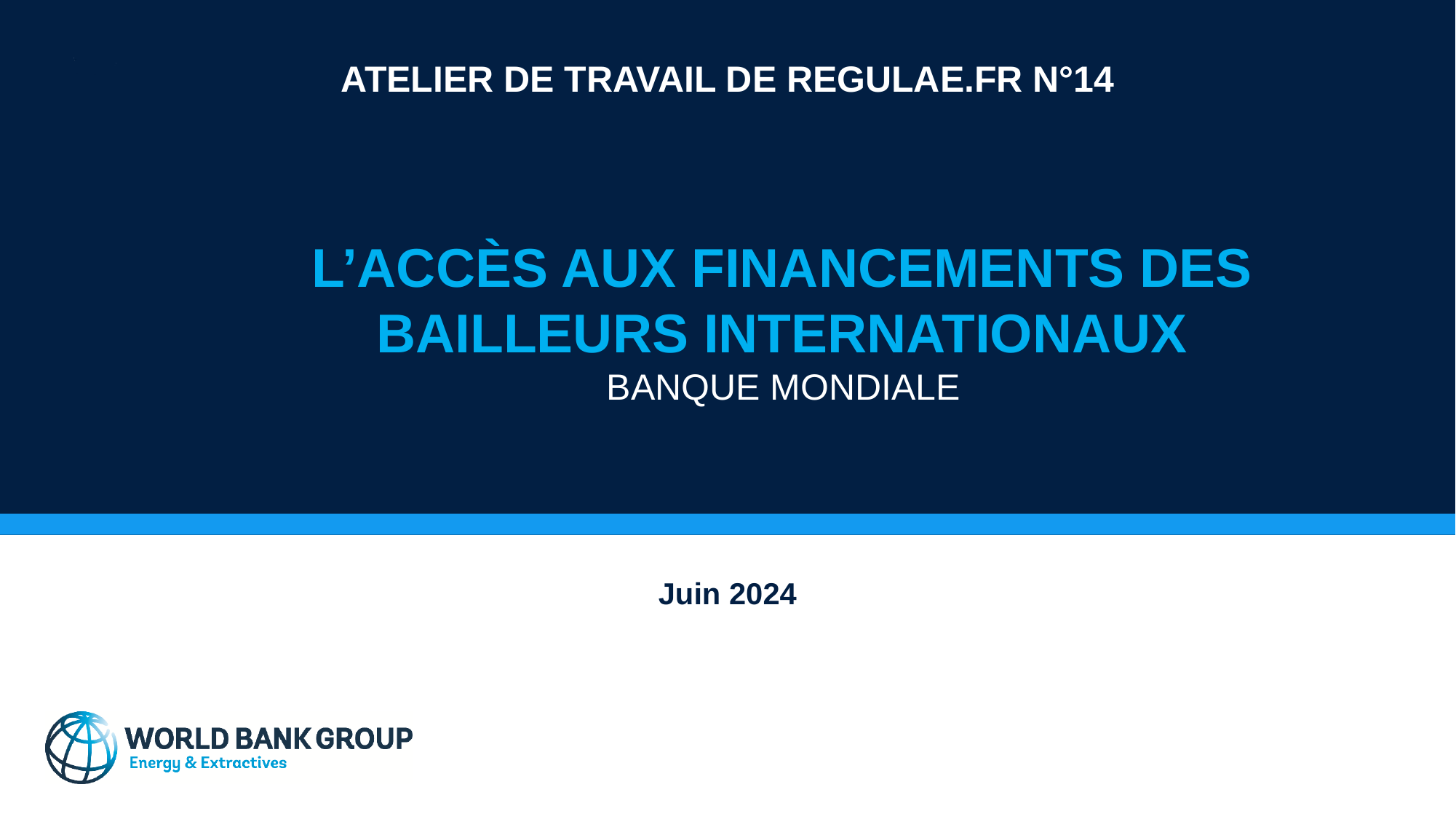

Atelier de travail de RegulaE.Fr n°14
# L’accès aux financements des bailleurs internationaux
Banque mondiale
Juin 2024